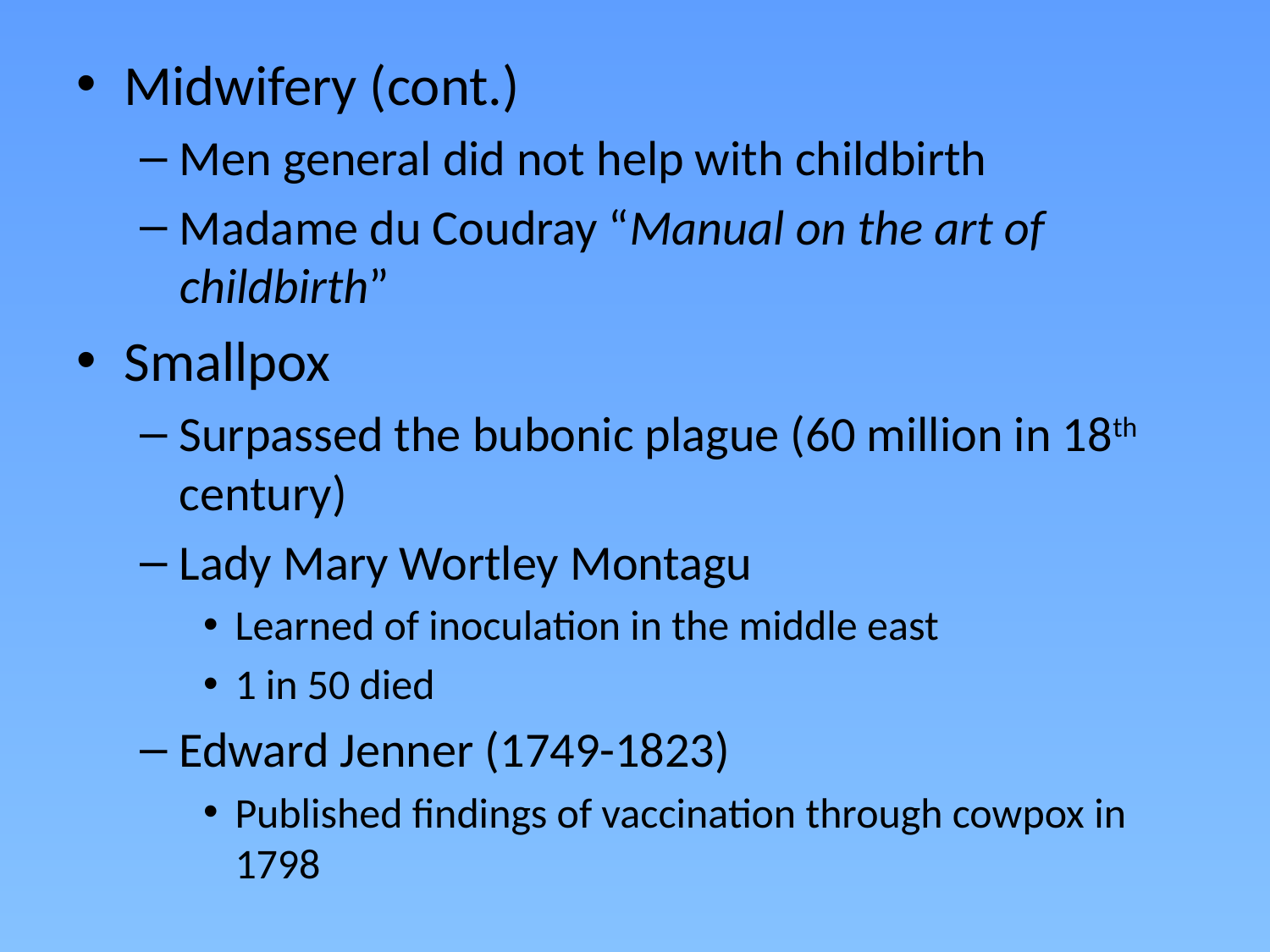

Midwifery (cont.)
Men general did not help with childbirth
Madame du Coudray “Manual on the art of childbirth”
Smallpox
Surpassed the bubonic plague (60 million in 18th century)
Lady Mary Wortley Montagu
Learned of inoculation in the middle east
1 in 50 died
Edward Jenner (1749-1823)
Published findings of vaccination through cowpox in 1798